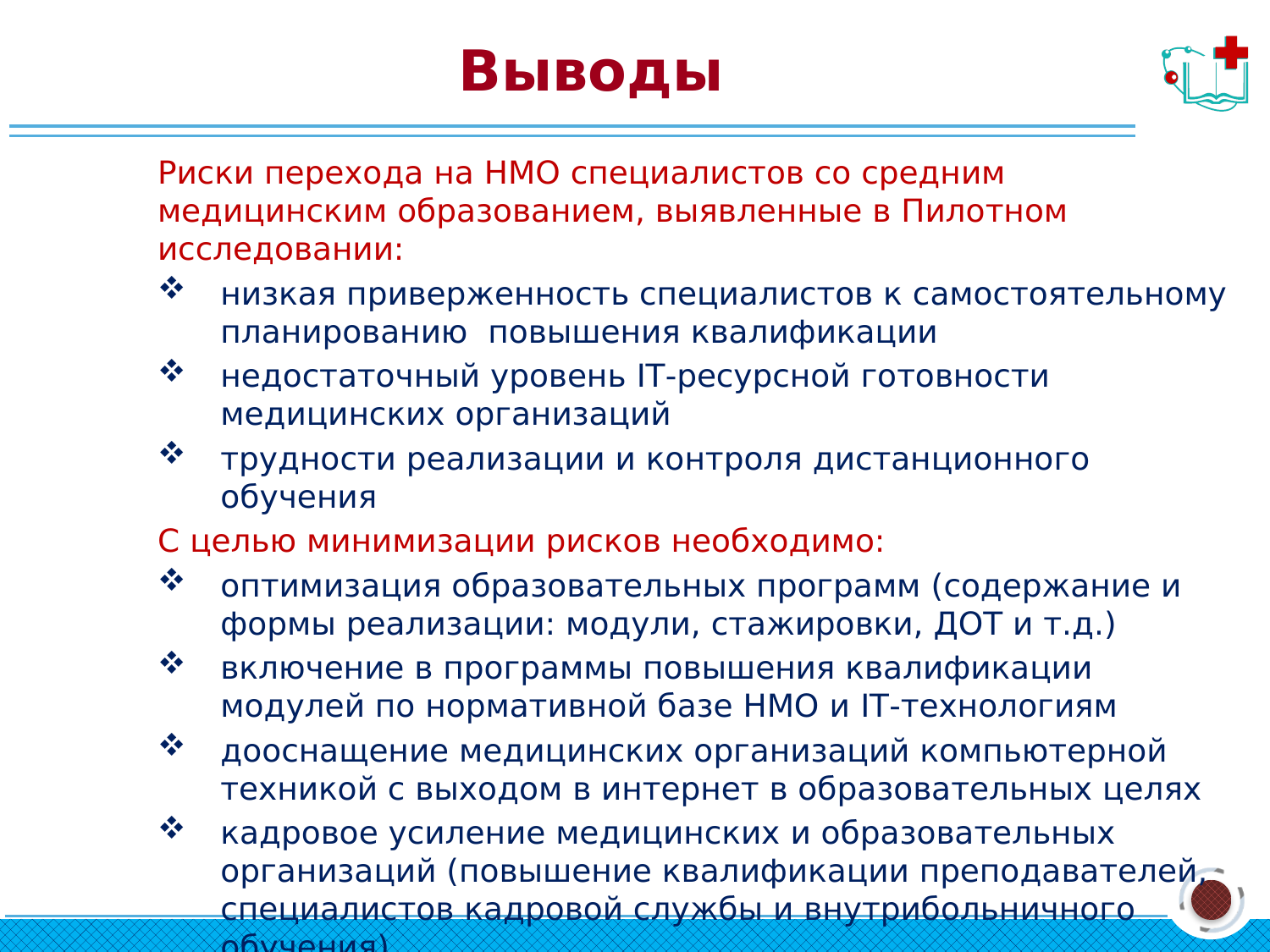

# Выводы
Риски перехода на НМО специалистов со средним медицинским образованием, выявленные в Пилотном исследовании:
низкая приверженность специалистов к самостоятельному планированию  повышения квалификации
недостаточный уровень IT-ресурсной готовности медицинских организаций
трудности реализации и контроля дистанционного обучения
С целью минимизации рисков необходимо:
оптимизация образовательных программ (содержание и формы реализации: модули, стажировки, ДОТ и т.д.)
включение в программы повышения квалификации модулей по нормативной базе НМО и IT-технологиям
дооснащение медицинских организаций компьютерной техникой с выходом в интернет в образовательных целях
кадровое усиление медицинских и образовательных организаций (повышение квалификации преподавателей, специалистов кадровой службы и внутрибольничного обучения)